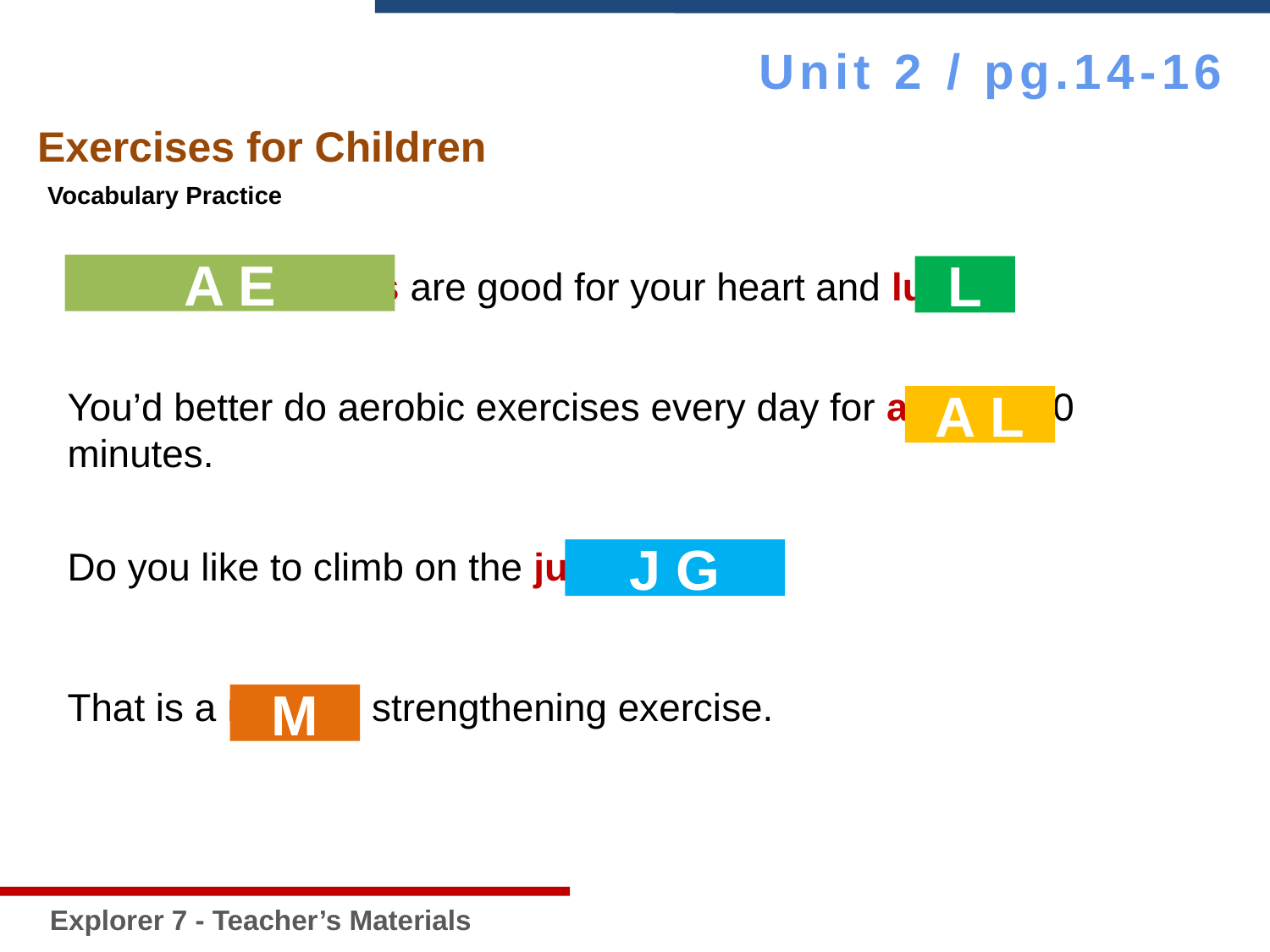

Unit 2 / pg.14-16
Explorer 7 - Teacher’s Materials

Exercises for Children
Vocabulary Practice
A E
Aerobic exercises are good for your heart and lungs.
L
You’d better do aerobic exercises every day for at least 60 minutes.
A L
Do you like to climb on the jungle gym?
J G
That is a muscle strengthening exercise.
M